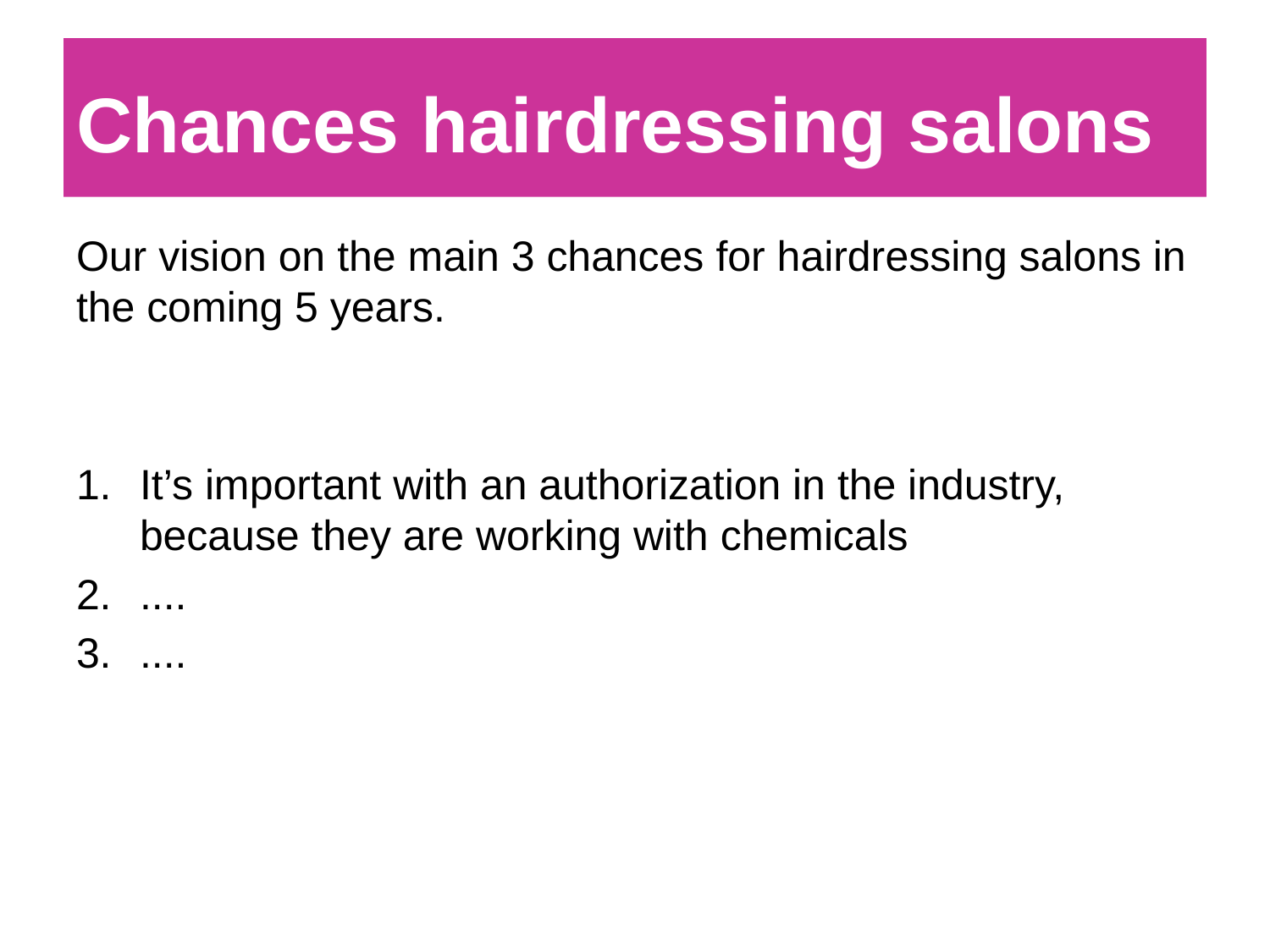

# Chances hairdressing salons
Our vision on the main 3 chances for hairdressing salons in the coming 5 years.

It’s important with an authorization in the industry, because they are working with chemicals
....
....